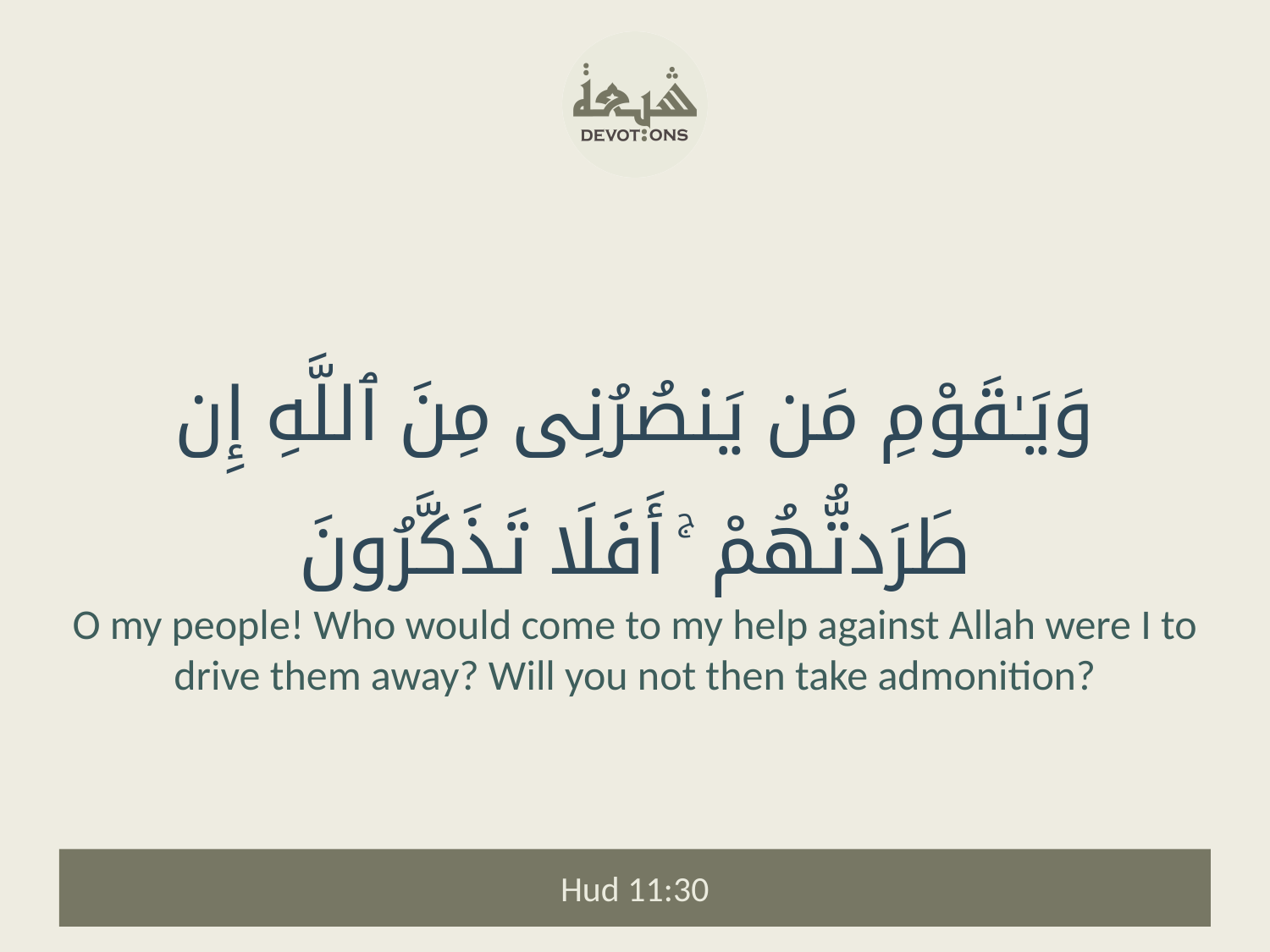

وَيَـٰقَوْمِ مَن يَنصُرُنِى مِنَ ٱللَّهِ إِن طَرَدتُّهُمْ ۚ أَفَلَا تَذَكَّرُونَ
O my people! Who would come to my help against Allah were I to drive them away? Will you not then take admonition?
Hud 11:30